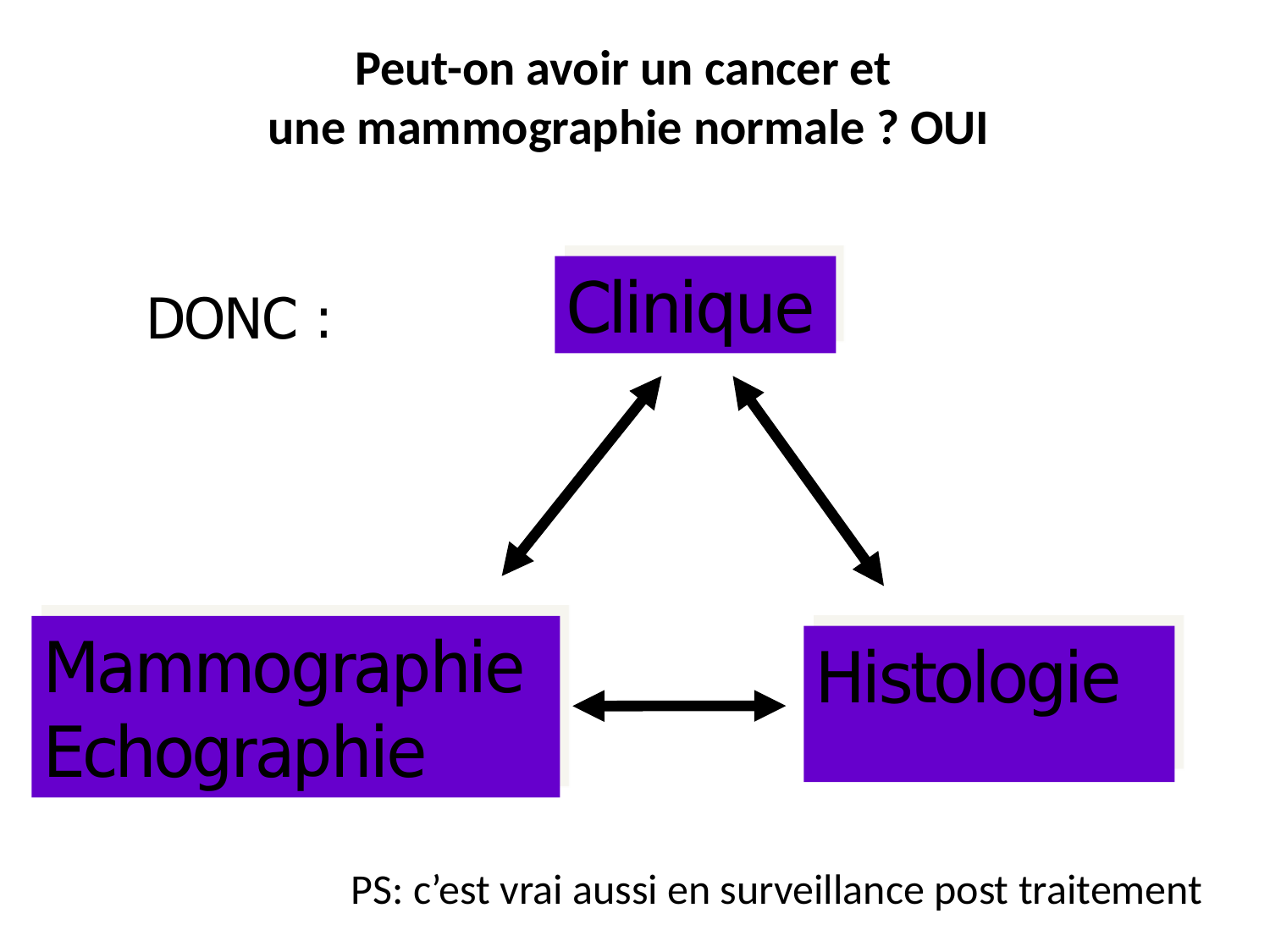

# Peut-on avoir un cancer et une mammographie normale ? OUI
Clinique
DONC :

Mammographie
Echographie
Histologie

PS: c’est vrai aussi en surveillance post traitement